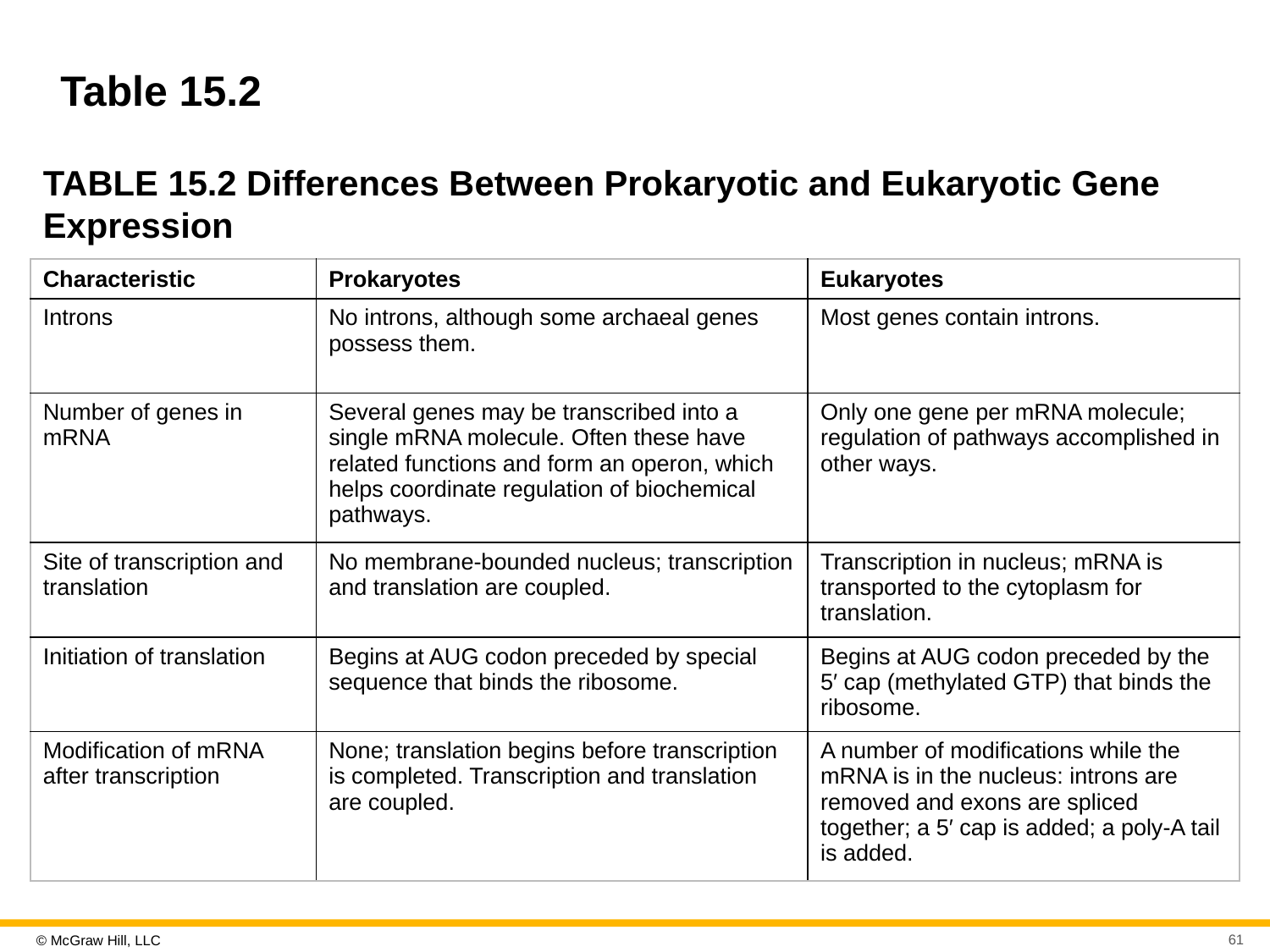

# Table 15.2
TABLE 15.2 Differences Between Prokaryotic and Eukaryotic Gene Expression
| Characteristic | Prokaryotes | Eukaryotes |
| --- | --- | --- |
| Introns | No introns, although some archaeal genes possess them. | Most genes contain introns. |
| Number of genes in mRNA | Several genes may be transcribed into a single mRNA molecule. Often these have related functions and form an operon, which helps coordinate regulation of biochemical pathways. | Only one gene per mRNA molecule; regulation of pathways accomplished in other ways. |
| Site of transcription and translation | No membrane-bounded nucleus; transcription and translation are coupled. | Transcription in nucleus; mRNA is transported to the cytoplasm for translation. |
| Initiation of translation | Begins at AUG codon preceded by special sequence that binds the ribosome. | Begins at AUG codon preceded by the 5′ cap (methylated GTP) that binds the ribosome. |
| Modification of mRNA after transcription | None; translation begins before transcription is completed. Transcription and translation are coupled. | A number of modifications while the mRNA is in the nucleus: introns are removed and exons are spliced together; a 5′ cap is added; a poly-A tail is added. |
61